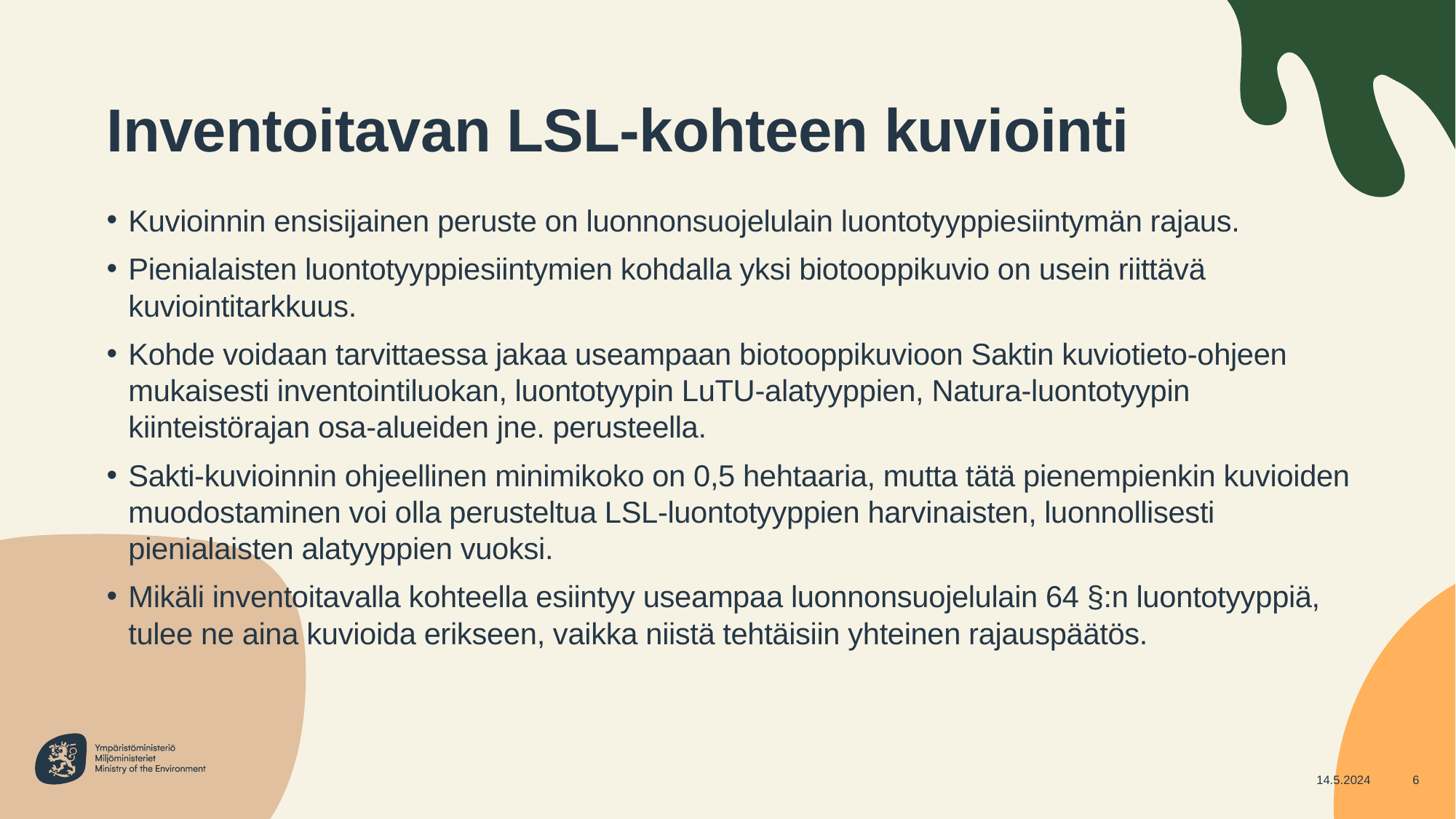

# Inventoitavan LSL-kohteen kuviointi
Kuvioinnin ensisijainen peruste on luonnonsuojelulain luontotyyppiesiintymän rajaus.
Pienialaisten luontotyyppiesiintymien kohdalla yksi biotooppikuvio on usein riittävä kuviointitarkkuus.
Kohde voidaan tarvittaessa jakaa useampaan biotooppikuvioon Saktin kuviotieto-ohjeen mukaisesti inventointiluokan, luontotyypin LuTU-alatyyppien, Natura-luontotyypin kiinteistörajan osa-alueiden jne. perusteella.
Sakti-kuvioinnin ohjeellinen minimikoko on 0,5 hehtaaria, mutta tätä pienempienkin kuvioiden muodostaminen voi olla perusteltua LSL-luontotyyppien harvinaisten, luonnollisesti pienialaisten alatyyppien vuoksi.
Mikäli inventoitavalla kohteella esiintyy useampaa luonnonsuojelulain 64 §:n luontotyyppiä, tulee ne aina kuvioida erikseen, vaikka niistä tehtäisiin yhteinen rajauspäätös.
14.5.2024
6